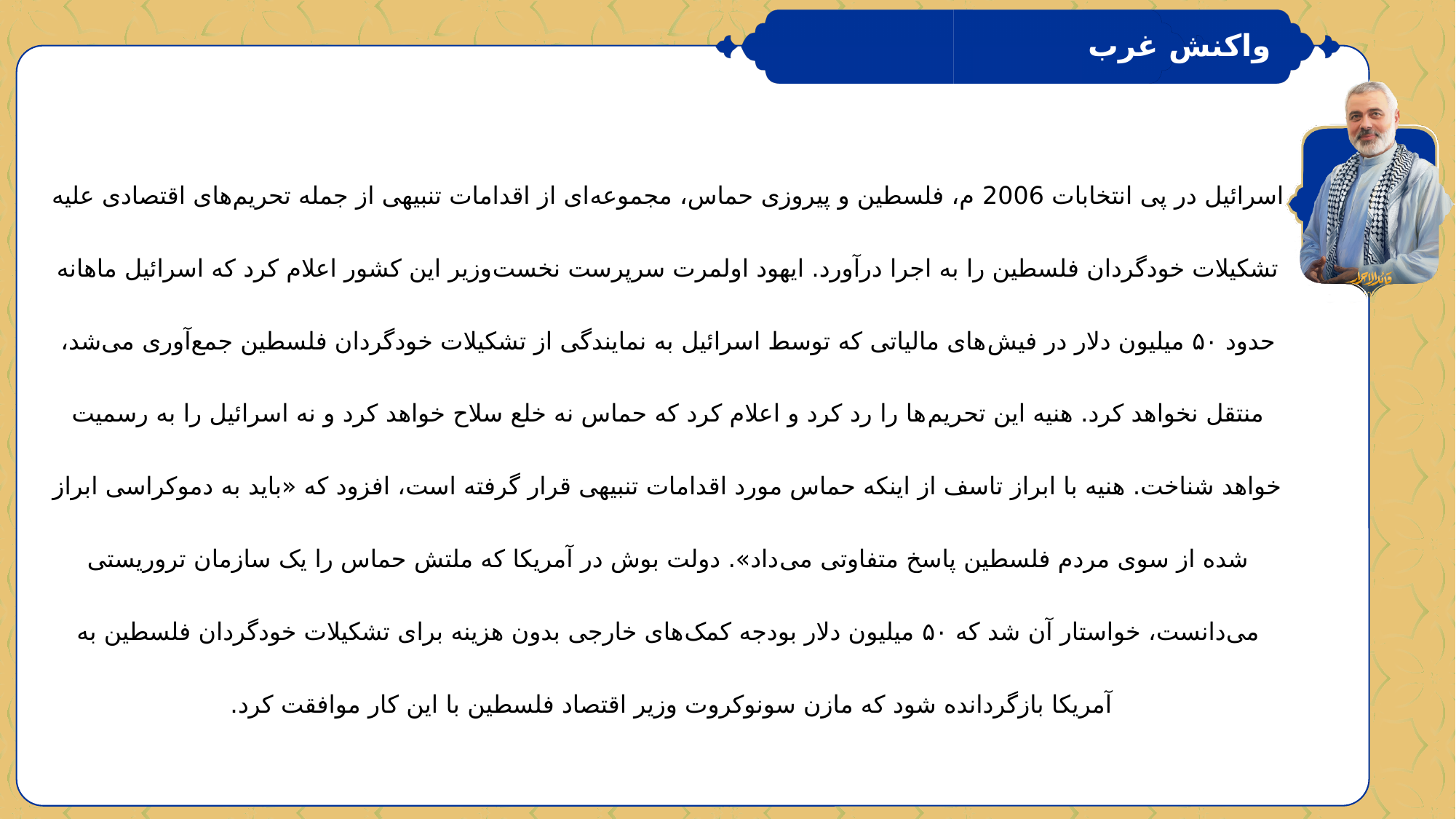

واکنش غرب
اسرائیل در پی انتخابات 2006 م، فلسطین و پیروزی حماس، مجموعه‌ای از اقدامات تنبیهی از جمله تحریم‌های اقتصادی علیه تشکیلات خودگردان فلسطین را به اجرا درآورد. ایهود اولمرت سرپرست نخست‌وزیر این کشور اعلام کرد که اسرائیل ماهانه حدود ۵۰ میلیون دلار در فیش‌های مالیاتی که توسط اسرائیل به نمایندگی از تشکیلات خودگردان فلسطین جمع‌آوری می‌شد، منتقل نخواهد کرد. هنیه این تحریم‌ها را رد کرد و اعلام کرد که حماس نه خلع سلاح خواهد کرد و نه اسرائیل را به رسمیت خواهد شناخت. هنیه با ابراز تاسف از اینکه حماس مورد اقدامات تنبیهی قرار گرفته است، افزود که «باید به دموکراسی ابراز شده از سوی مردم فلسطین پاسخ متفاوتی می‌داد». دولت بوش در آمریکا که ملتش حماس را یک سازمان تروریستی می‌دانست، خواستار آن شد که ۵۰ میلیون دلار بودجه کمک‌های خارجی بدون هزینه برای تشکیلات خودگردان فلسطین به آمریکا بازگردانده شود که مازن سونوکروت وزیر اقتصاد فلسطین با این کار موافقت کرد.